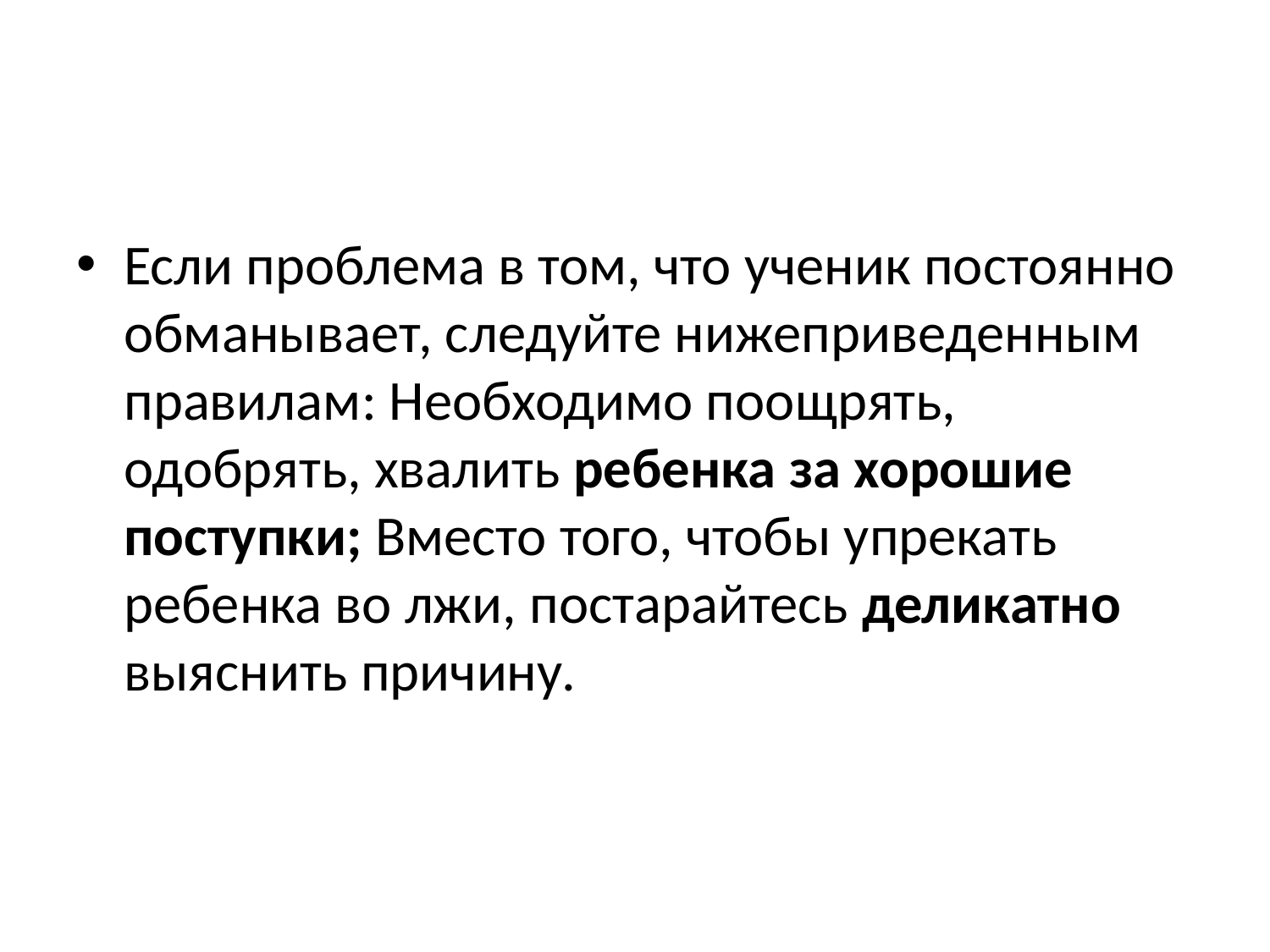

#
Если проблема в том, что ученик постоянно обманывает, следуйте нижеприведенным правилам: Необходимо поощрять, одобрять, хвалить ребенка за хорошие поступки; Вместо того, чтобы упрекать ребенка во лжи, постарайтесь деликатно выяснить причину.